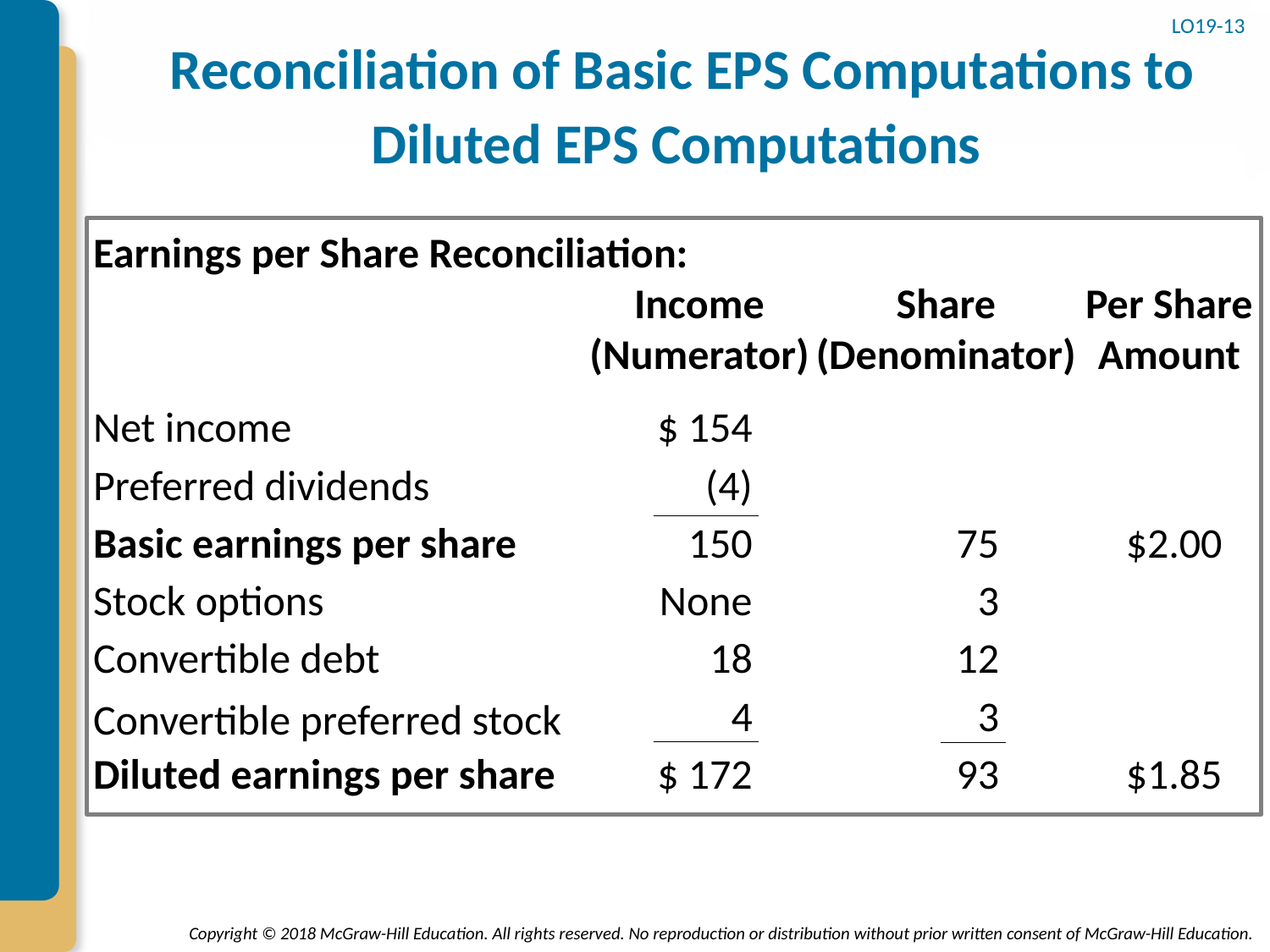

# Reconciliation of Basic EPS Computations to Diluted EPS Computations
LO19-13

Earnings per Share Reconciliation:
Income
(Numerator)
Share
(Denominator)
Per Share
Amount
Net income
$ 154
Preferred dividends
(4)
Basic earnings per share
150
75
$2.00
Stock options
None
3
Convertible debt
18
12
4
3
Convertible preferred stock
Diluted earnings per share
$ 172
93
$1.85